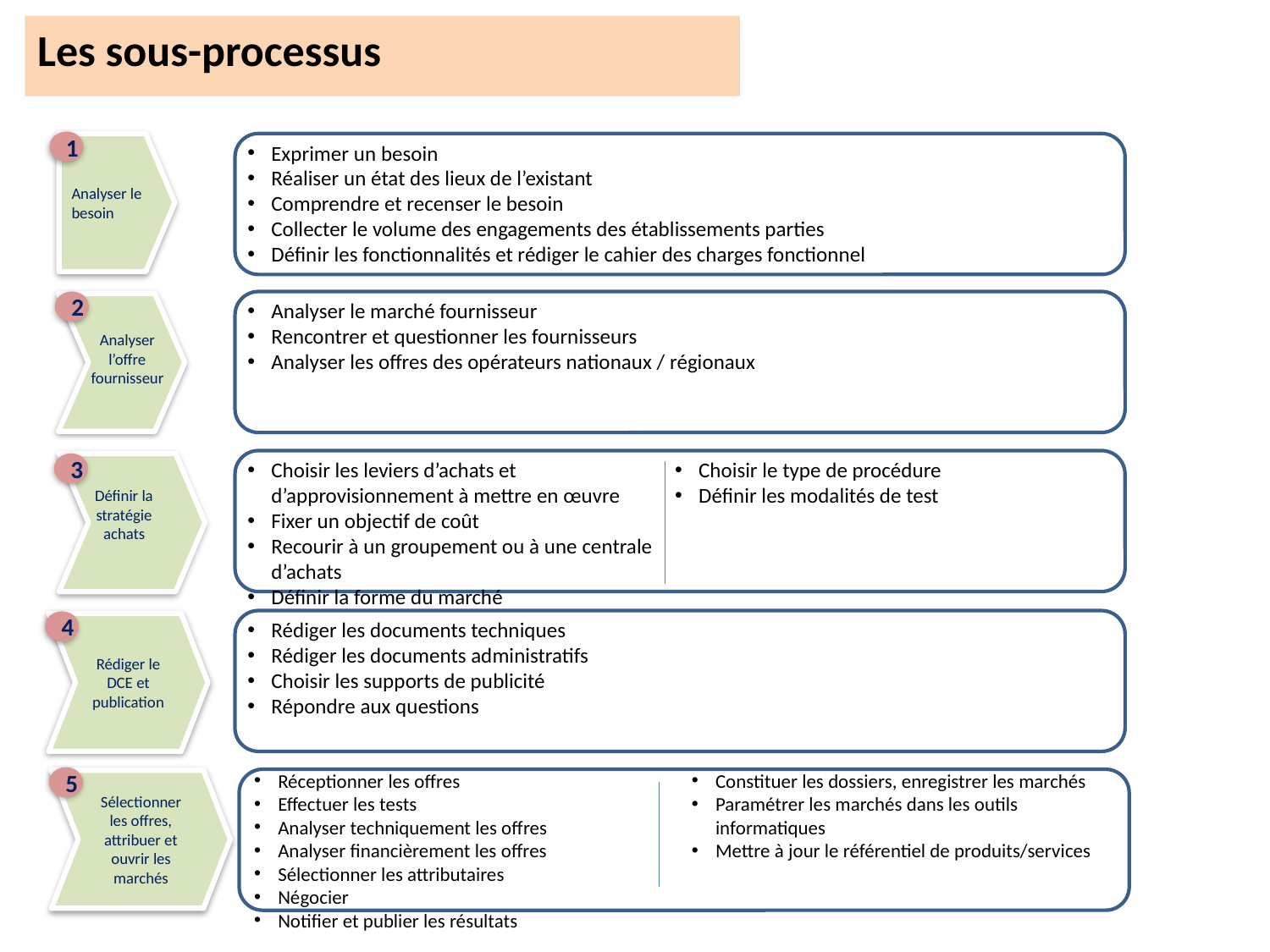

Les sous-processus
1
Analyser le besoin

Exprimer un besoin
Réaliser un état des lieux de l’existant
Comprendre et recenser le besoin
Collecter le volume des engagements des établissements parties
Définir les fonctionnalités et rédiger le cahier des charges fonctionnel
2

Analyser le marché fournisseur
Rencontrer et questionner les fournisseurs
Analyser les offres des opérateurs nationaux / régionaux

Analyser l’offre fournisseur
Choisir les leviers d’achats et d’approvisionnement à mettre en œuvre
Fixer un objectif de coût
Recourir à un groupement ou à une centrale d’achats
Définir la forme du marché
Choisir le type de procédure
Définir les modalités de test

3

Définir la stratégie achats

Rédiger les documents techniques
Rédiger les documents administratifs
Choisir les supports de publicité
Répondre aux questions

4
Rédiger le DCE et publication
Réceptionner les offres
Effectuer les tests
Analyser techniquement les offres
Analyser financièrement les offres
Sélectionner les attributaires
Négocier
Notifier et publier les résultats
Constituer les dossiers, enregistrer les marchés
Paramétrer les marchés dans les outils informatiques
Mettre à jour le référentiel de produits/services
5

Sélectionner les offres, attribuer et ouvrir les marchés